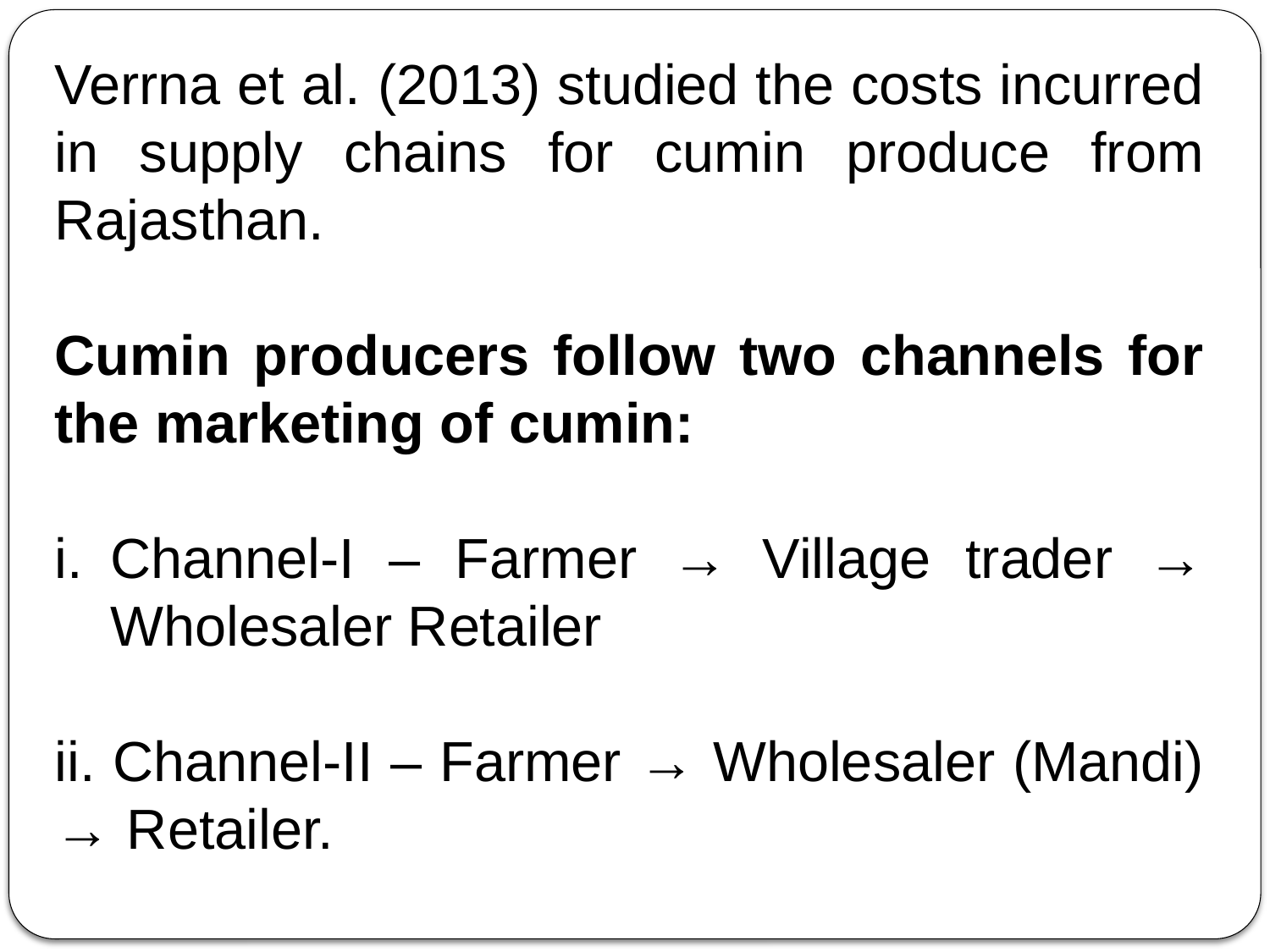

Verrna et al. (2013) studied the costs incurred in supply chains for cumin produce from Rajasthan.

Cumin producers follow two channels for the marketing of cumin:

Channel-I – Farmer → Village trader → Wholesaler Retailer

ii. Channel-II – Farmer → Wholesaler (Mandi) → Retailer.